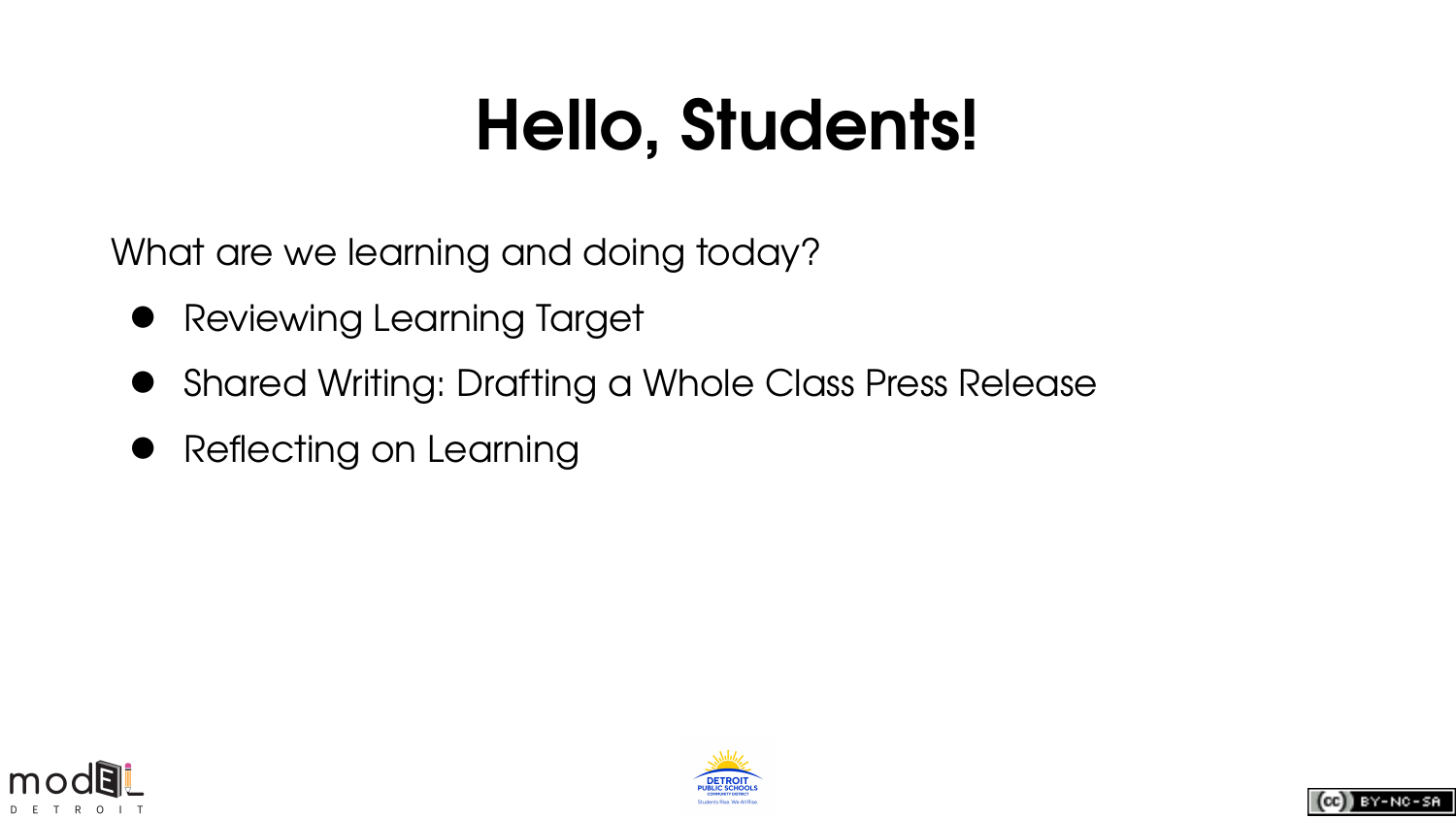

# Hello, Students!
What are we learning and doing today?
Reviewing Learning Target
Shared Writing: Drafting a Whole Class Press Release
Reflecting on Learning